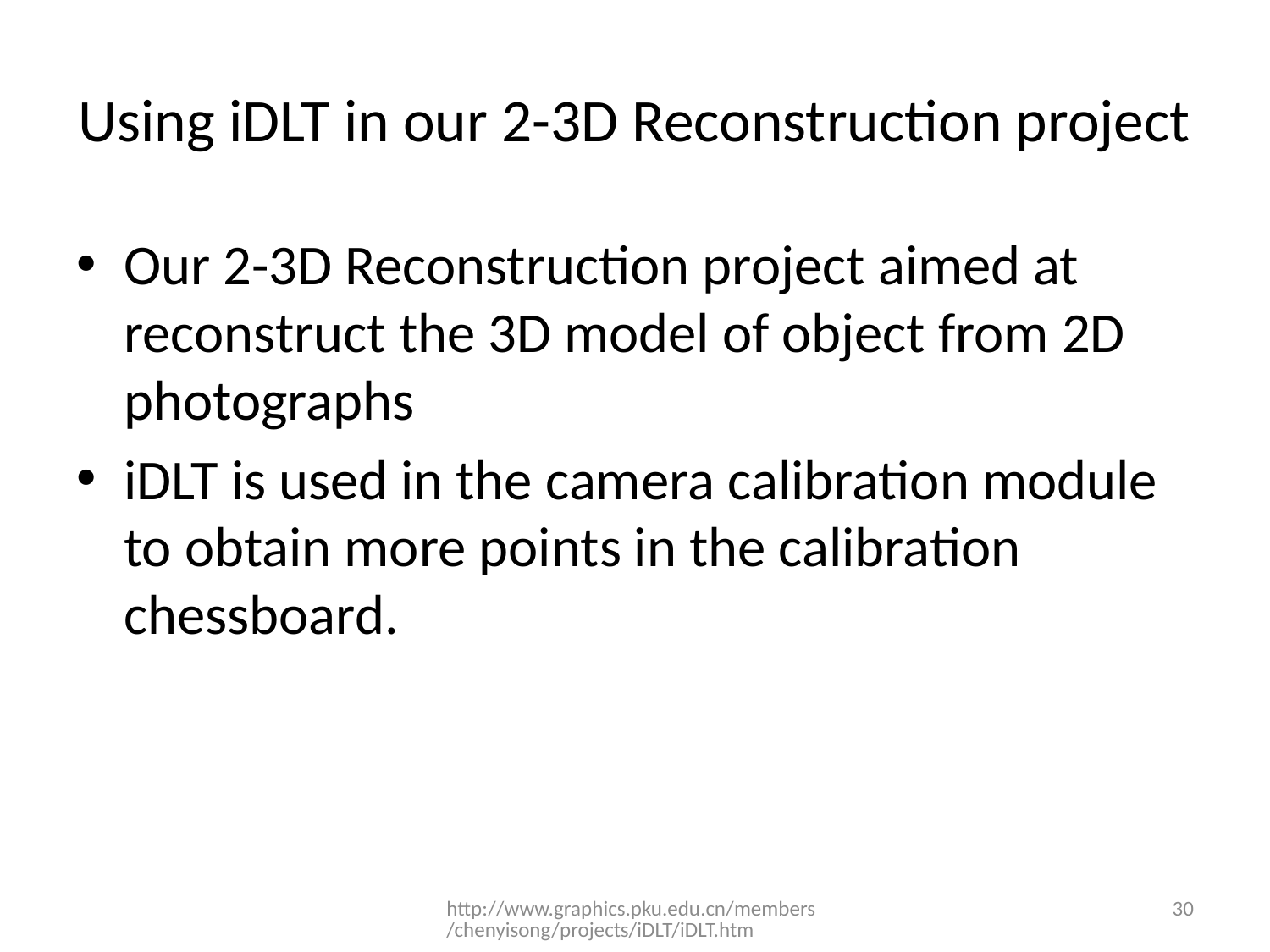

# Using iDLT in our 2-3D Reconstruction project
Our 2-3D Reconstruction project aimed at reconstruct the 3D model of object from 2D photographs
iDLT is used in the camera calibration module to obtain more points in the calibration chessboard.
http://www.graphics.pku.edu.cn/members/chenyisong/projects/iDLT/iDLT.htm
30